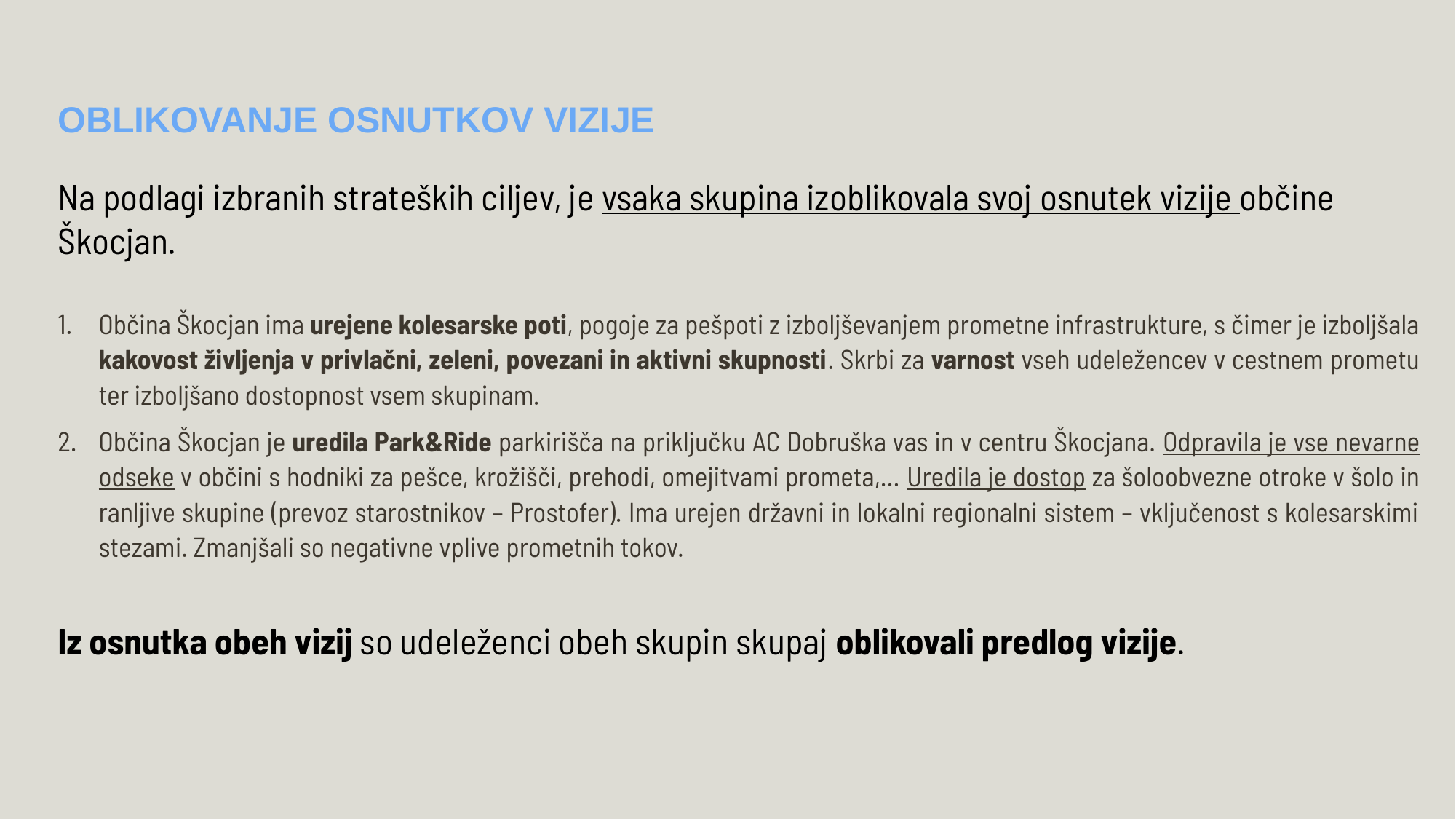

OBLIKOVANJE OSNUTKOV VIZIJE
Na podlagi izbranih strateških ciljev, je vsaka skupina izoblikovala svoj osnutek vizije občine Škocjan.

Občina Škocjan ima urejene kolesarske poti, pogoje za pešpoti z izboljševanjem prometne infrastrukture, s čimer je izboljšala kakovost življenja v privlačni, zeleni, povezani in aktivni skupnosti. Skrbi za varnost vseh udeležencev v cestnem prometu ter izboljšano dostopnost vsem skupinam.
Občina Škocjan je uredila Park&Ride parkirišča na priključku AC Dobruška vas in v centru Škocjana. Odpravila je vse nevarne odseke v občini s hodniki za pešce, krožišči, prehodi, omejitvami prometa,… Uredila je dostop za šoloobvezne otroke v šolo in ranljive skupine (prevoz starostnikov – Prostofer). Ima urejen državni in lokalni regionalni sistem – vključenost s kolesarskimi stezami. Zmanjšali so negativne vplive prometnih tokov.

Iz osnutka obeh vizij so udeleženci obeh skupin skupaj oblikovali predlog vizije.